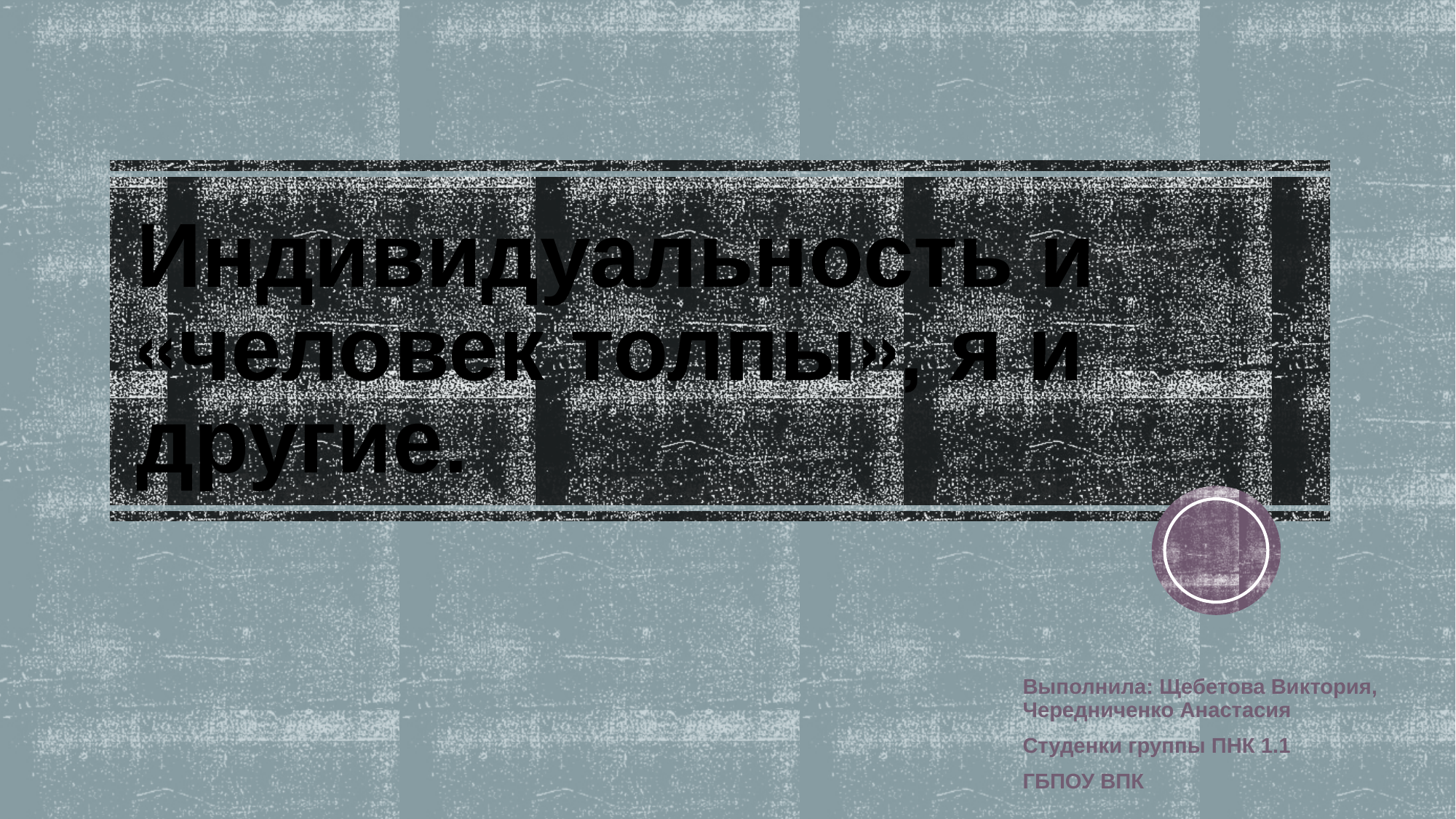

# Индивидуальность и «человек толпы», я и другие.
Выполнила: Щебетова Виктория, Чередниченко Анастасия
Студенки группы ПНК 1.1
ГБПОУ ВПК